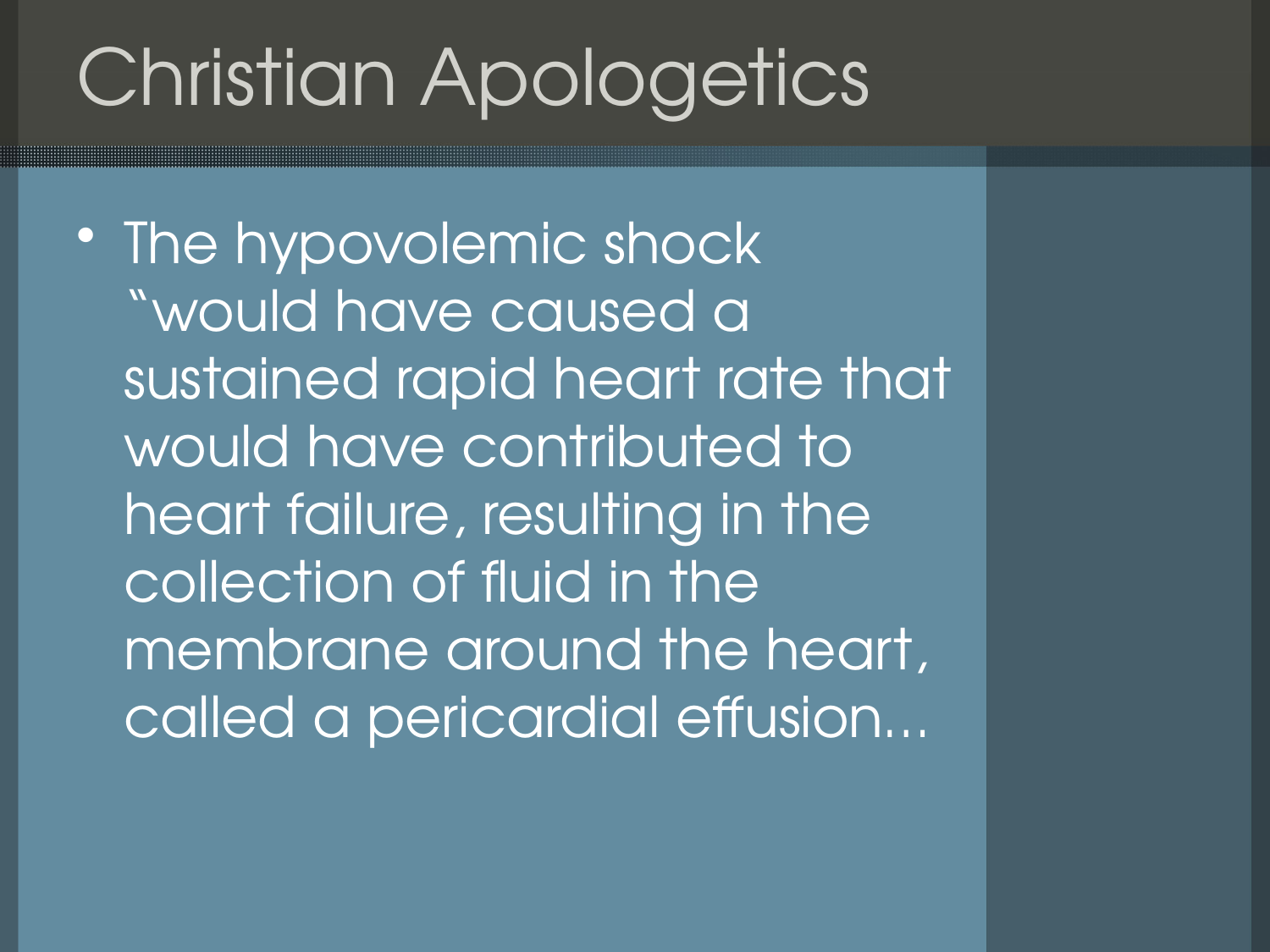

# Christian Apologetics
The hypovolemic shock “would have caused a sustained rapid heart rate that would have contributed to heart failure, resulting in the collection of fluid in the membrane around the heart, called a pericardial effusion…